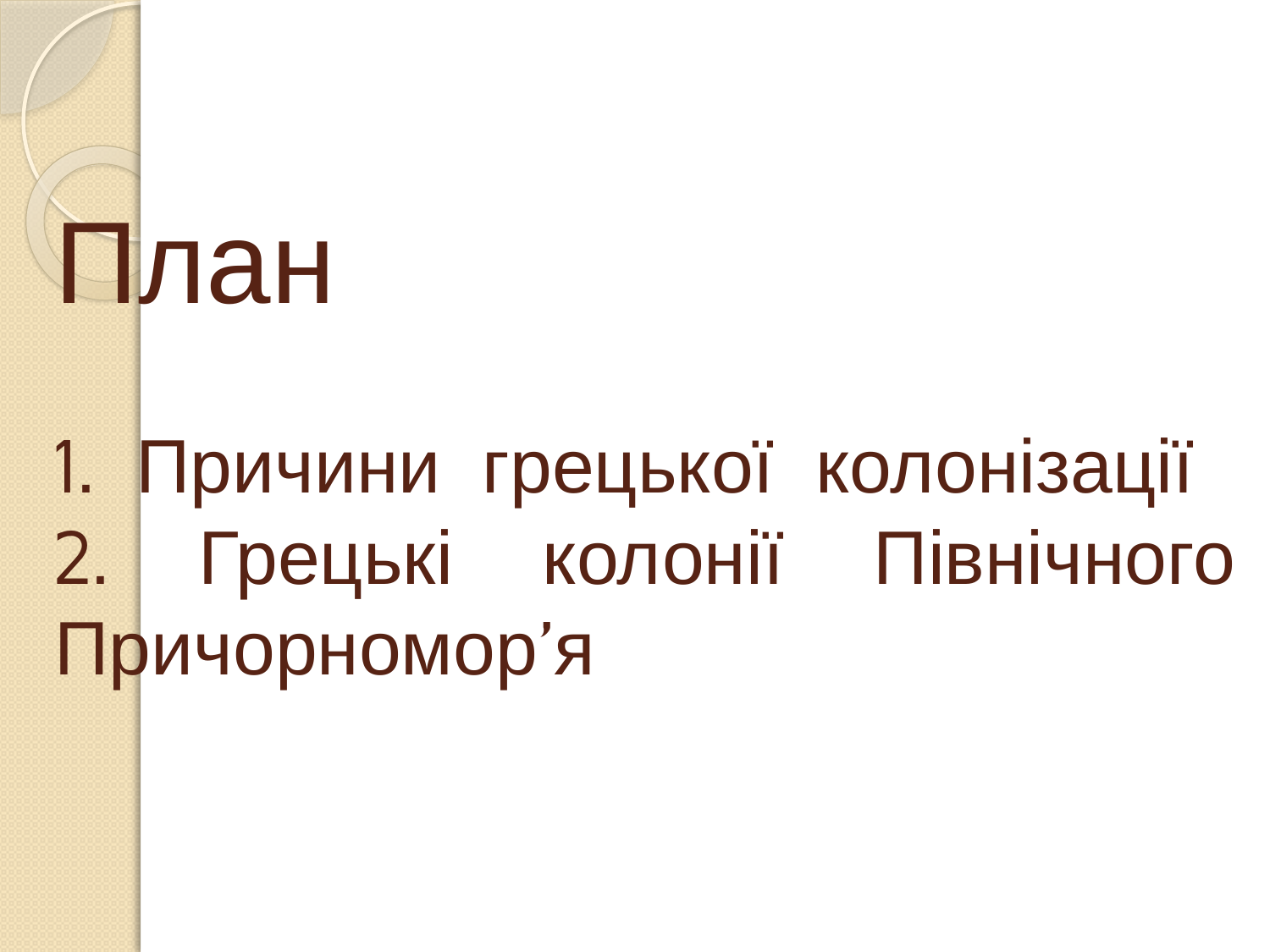

# План 1. Причини грецької колонізації 2. Грецькі колонії Північного Причорномор’я